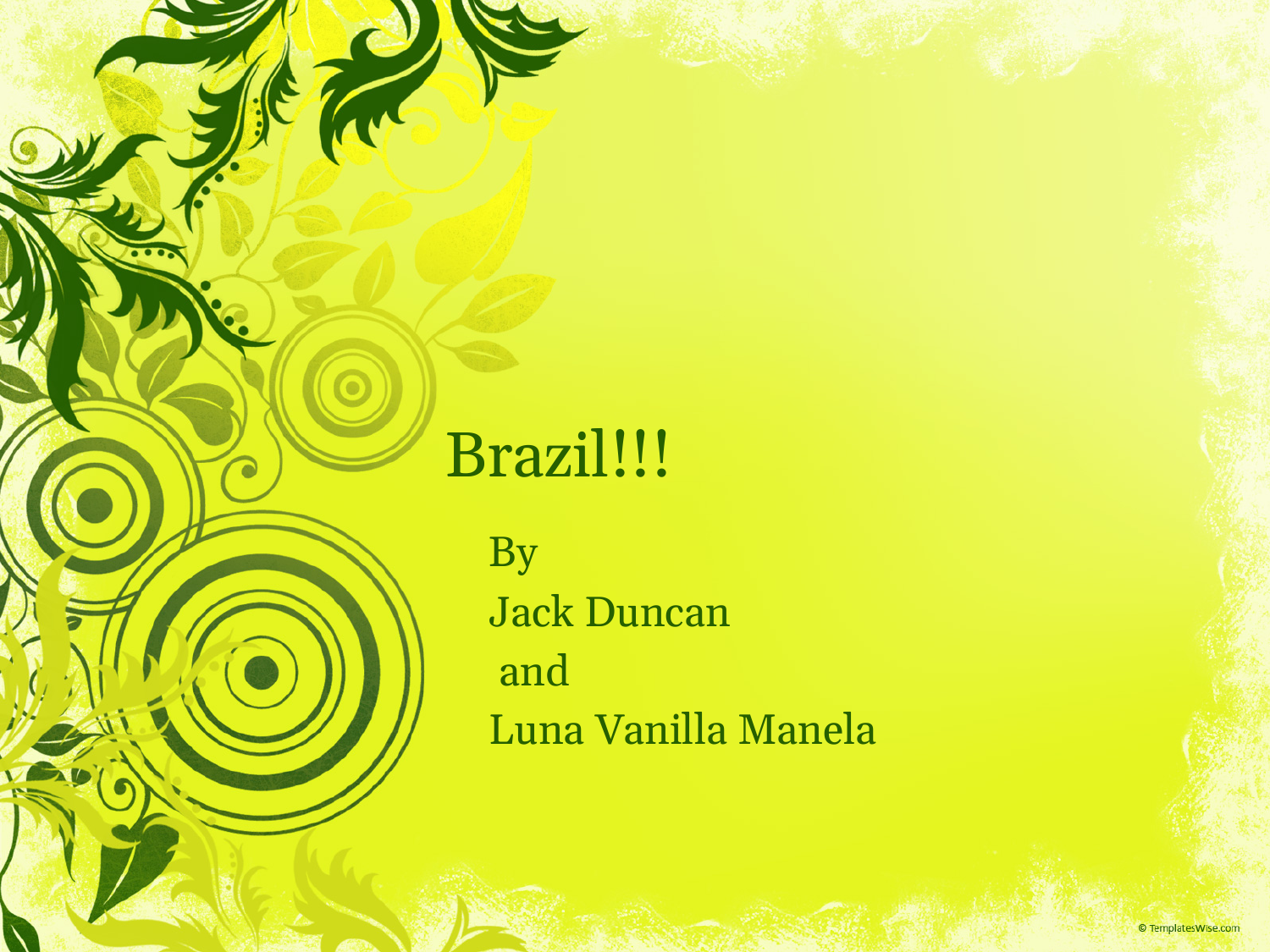

# Brazil!!!
By
Jack Duncan
 and
Luna Vanilla Manela